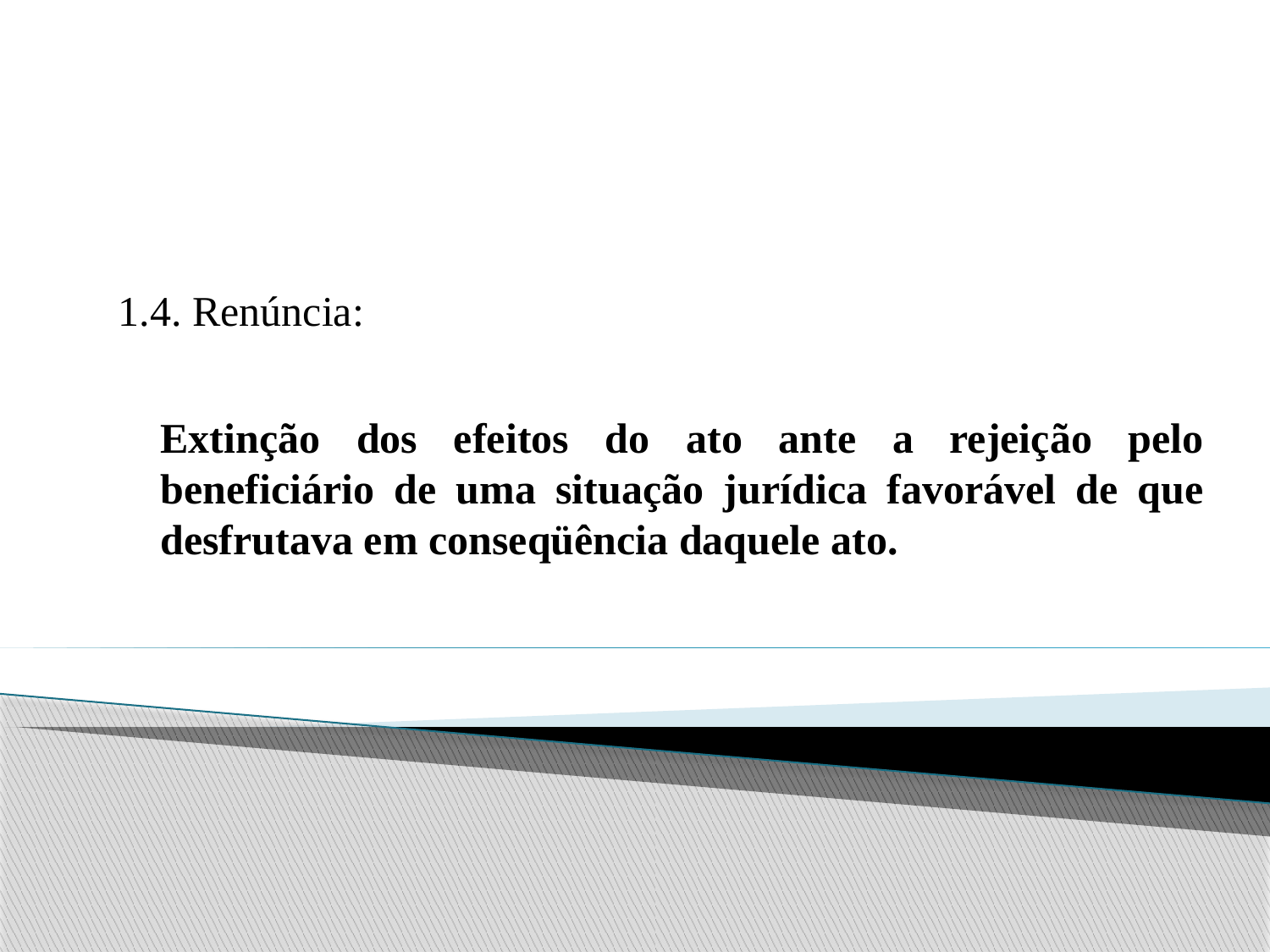

1. Um ato eficaz extingue-se por:
1.4. Renúncia:
Extinção dos efeitos do ato ante a rejeição pelo beneficiário de uma situação jurídica favorável de que desfrutava em conseqüência daquele ato.